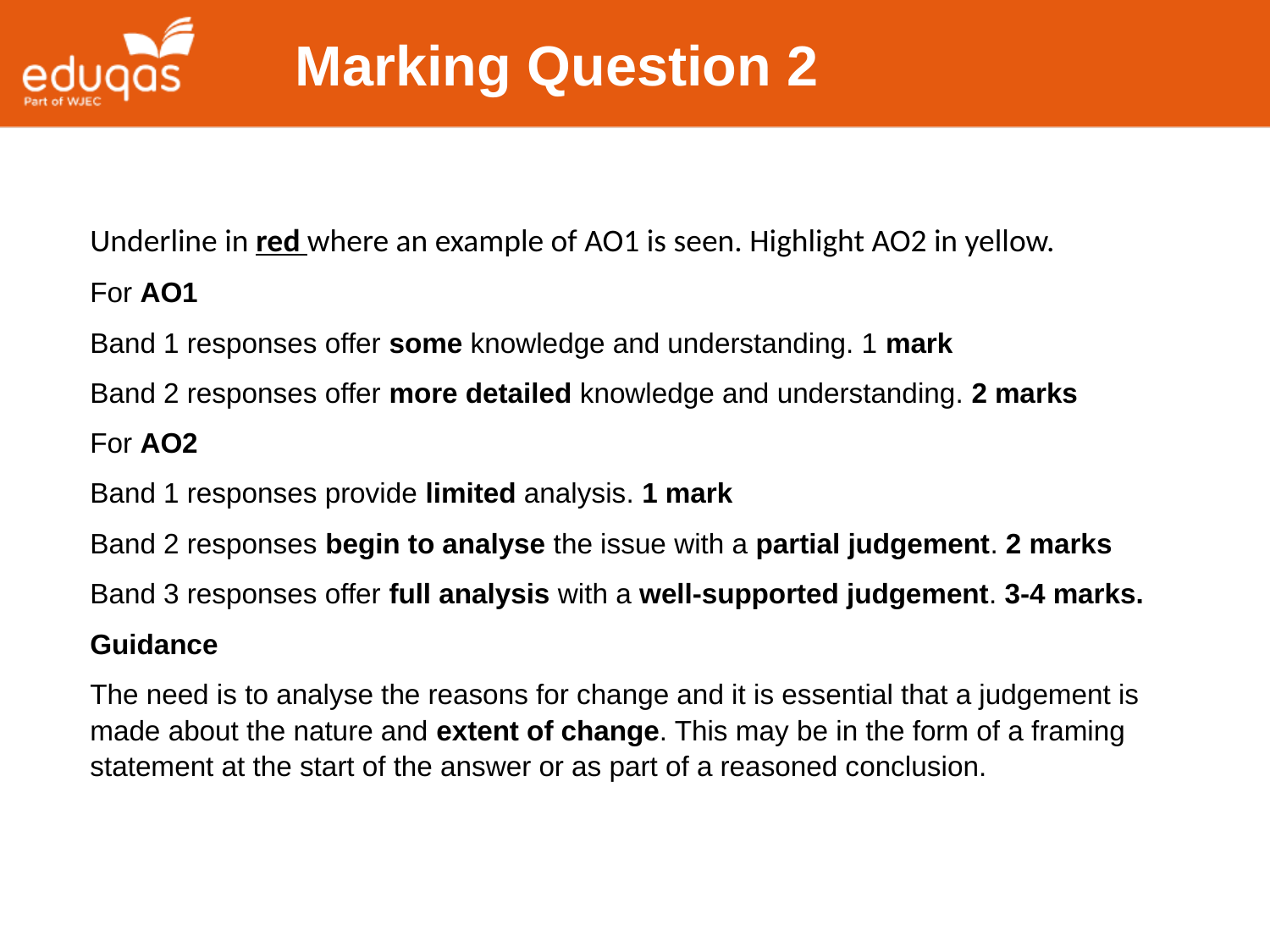

# Marking Question 2
Underline in red where an example of AO1 is seen. Highlight AO2 in yellow.
For AO1
Band 1 responses offer some knowledge and understanding. 1 mark
Band 2 responses offer more detailed knowledge and understanding. 2 marks
For AO2
Band 1 responses provide limited analysis. 1 mark
Band 2 responses begin to analyse the issue with a partial judgement. 2 marks
Band 3 responses offer full analysis with a well-supported judgement. 3-4 marks.
Guidance
The need is to analyse the reasons for change and it is essential that a judgement is made about the nature and extent of change. This may be in the form of a framing statement at the start of the answer or as part of a reasoned conclusion.